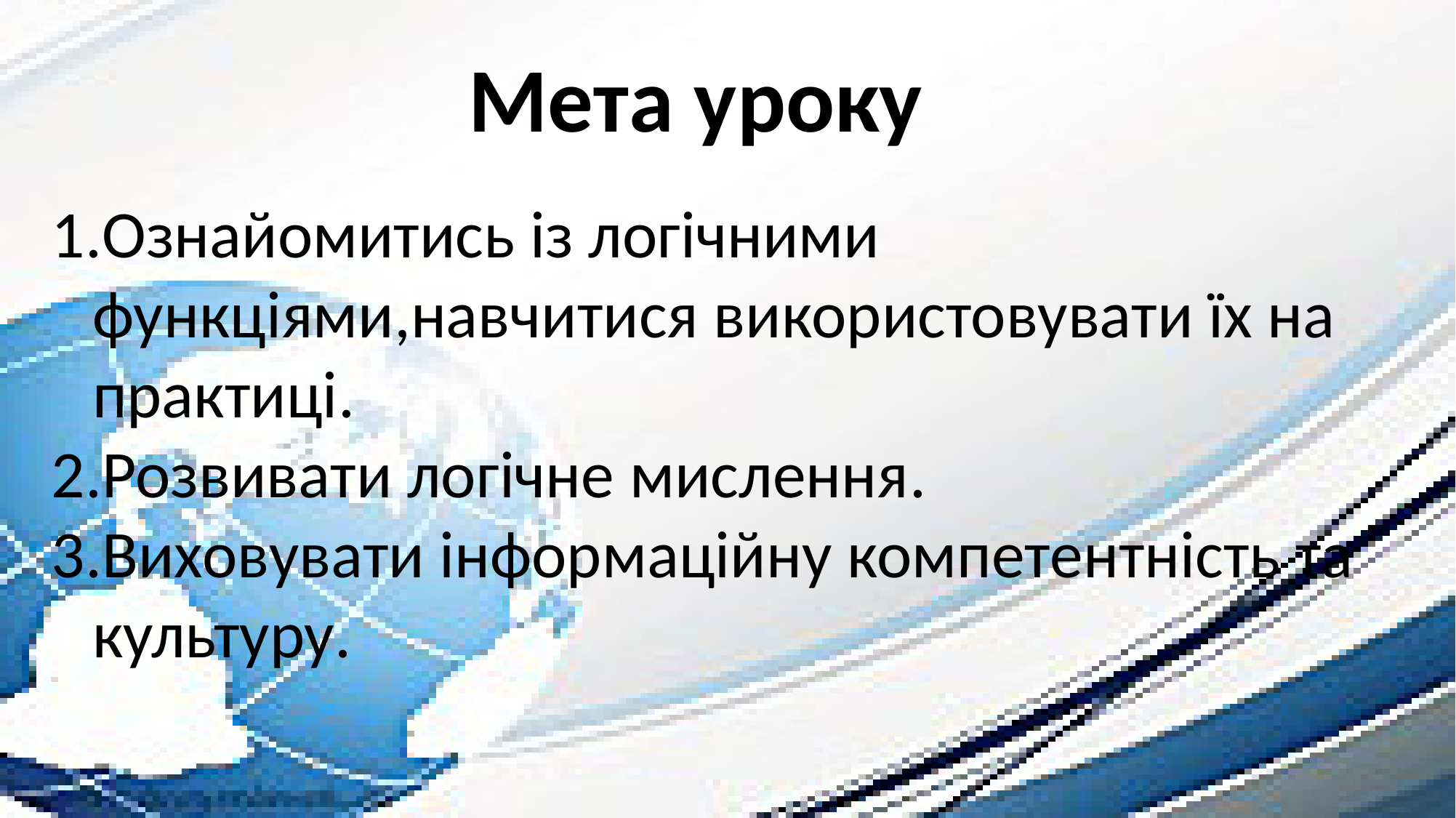

Мета уроку
Ознайомитись із логічними функціями,навчитися використовувати їх на практиці.
Розвивати логічне мислення.
Виховувати інформаційну компетентність та культуру.